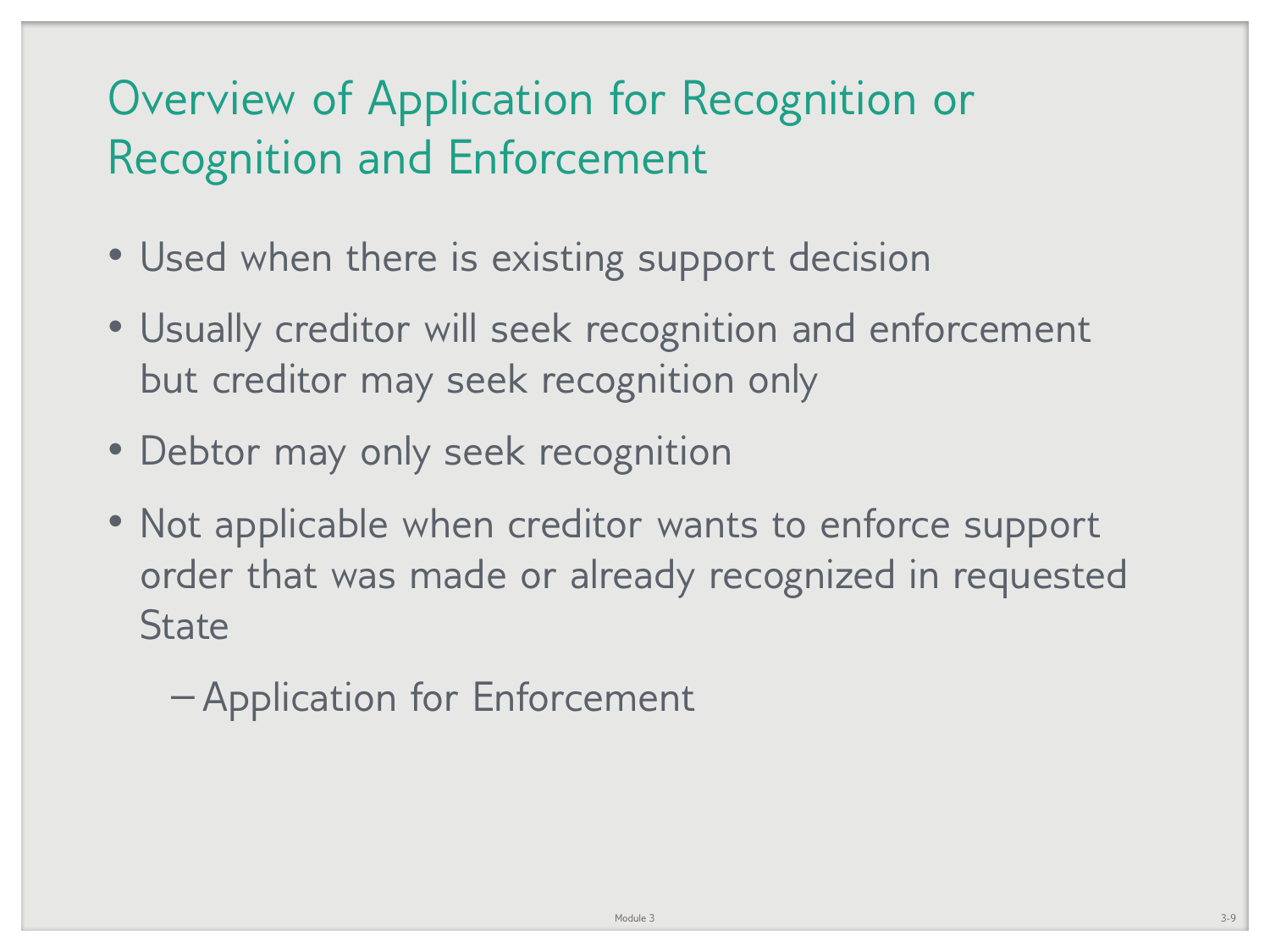

# Overview of Application for Recognition or Recognition and Enforcement
Used when there is existing support decision
Usually creditor will seek recognition and enforcement but creditor may seek recognition only
Debtor may only seek recognition
Not applicable when creditor wants to enforce support order that was made or already recognized in requested  State
Application for Enforcement

Module 3
3-9